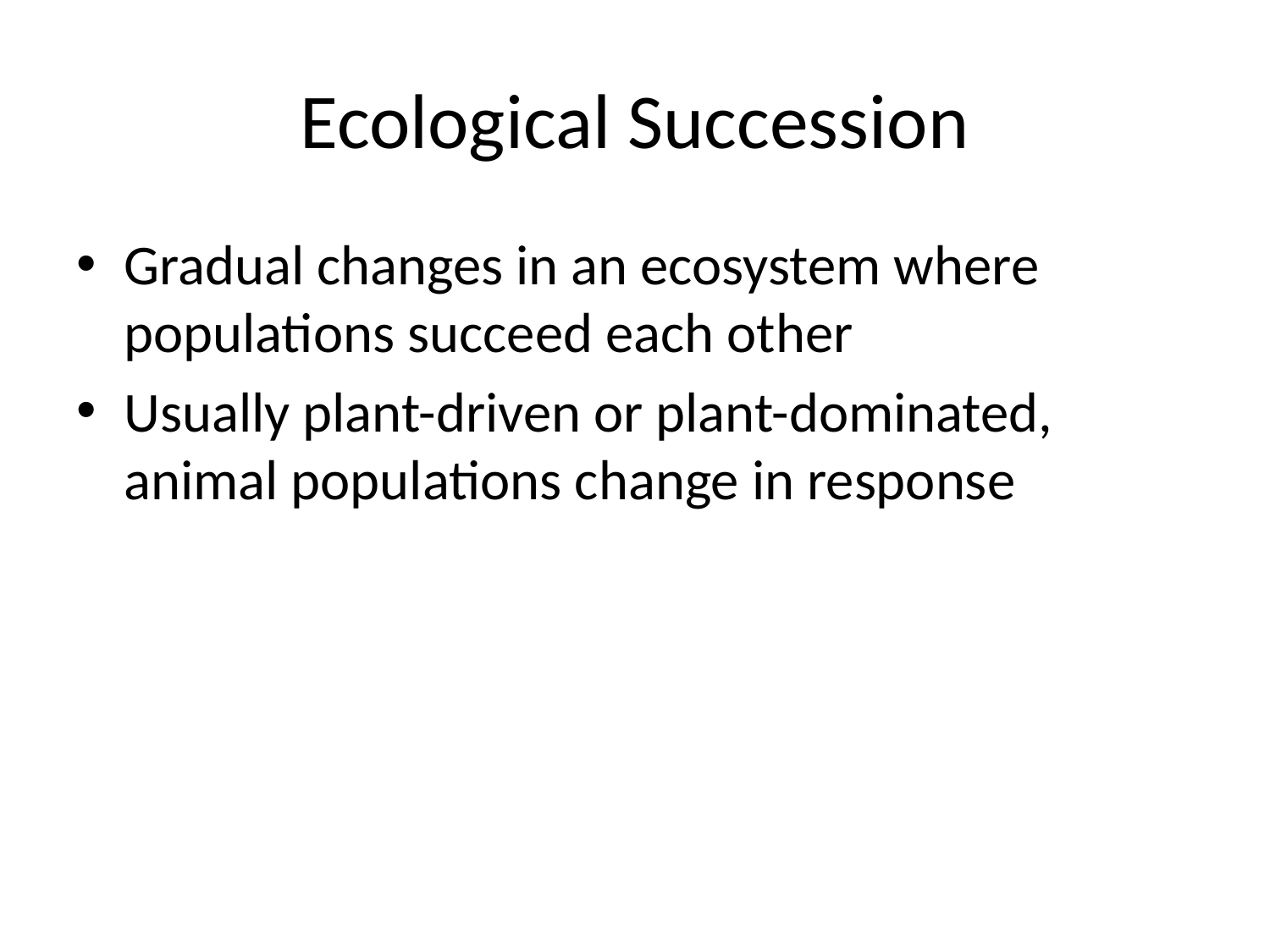

# Ecological Succession
Gradual changes in an ecosystem where populations succeed each other
Usually plant-driven or plant-dominated, animal populations change in response